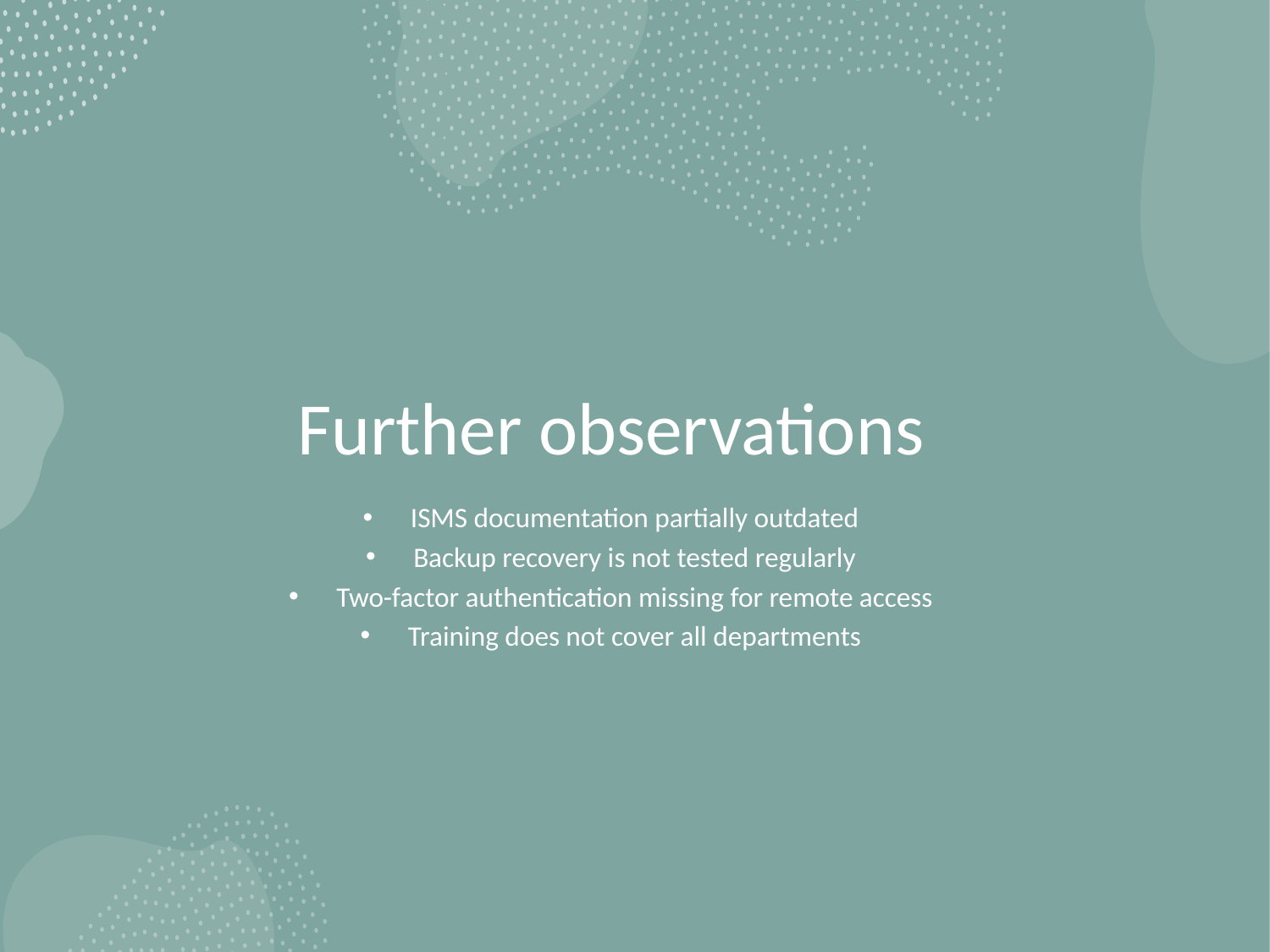

# Further observations
ISMS documentation partially outdated
Backup recovery is not tested regularly
Two-factor authentication missing for remote access
Training does not cover all departments